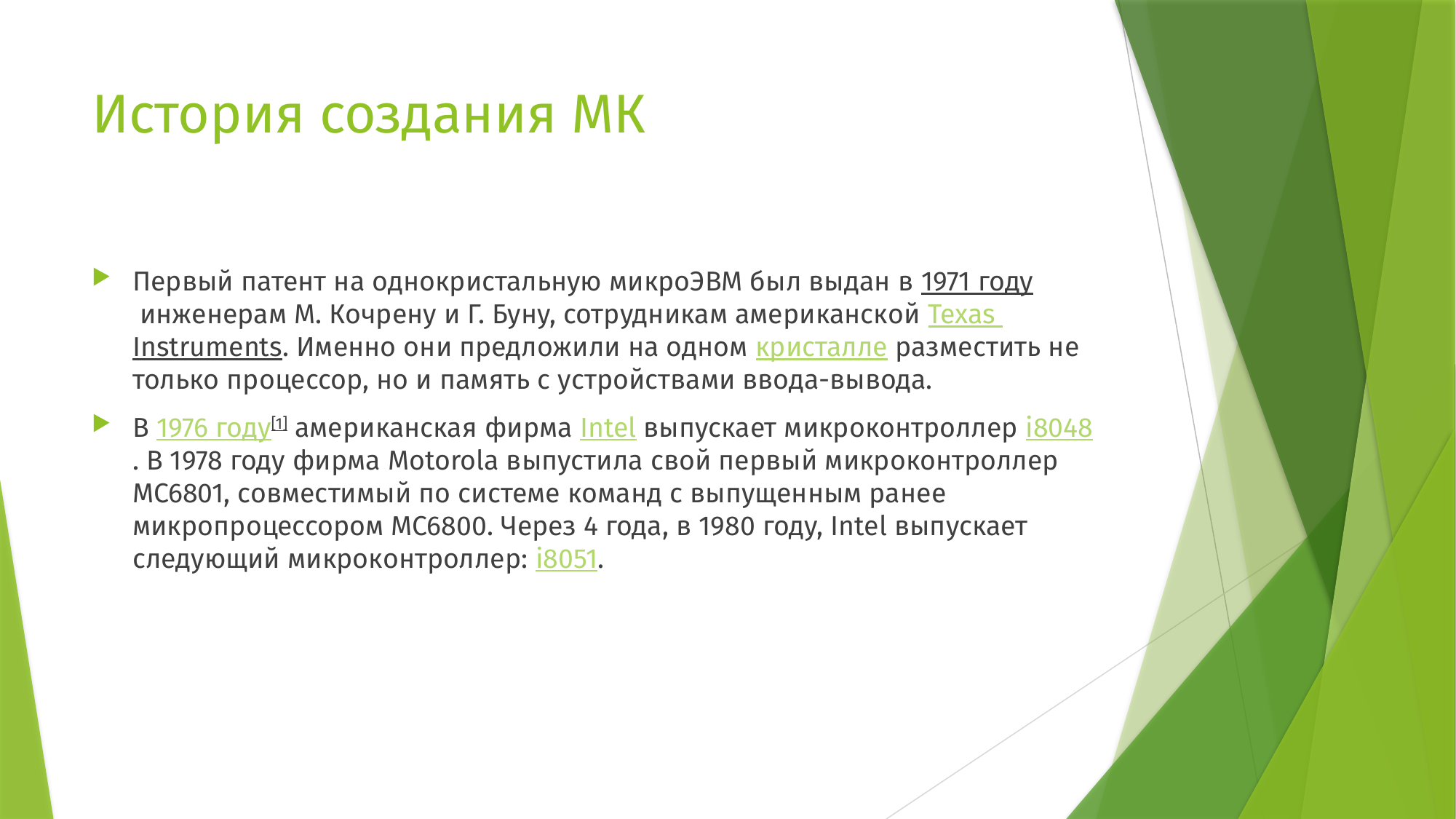

# История создания МК
Первый патент на однокристальную микроЭВМ был выдан в 1971 году инженерам М. Кочрену и Г. Буну, сотрудникам американской Texas Instruments. Именно они предложили на одном кристалле разместить не только процессор, но и память с устройствами ввода-вывода.
В 1976 году[1] американская фирма Intel выпускает микроконтроллер i8048. В 1978 году фирма Motorola выпустила свой первый микроконтроллер MC6801, совместимый по системе команд с выпущенным ранее микропроцессором MC6800. Через 4 года, в 1980 году, Intel выпускает следующий микроконтроллер: i8051.